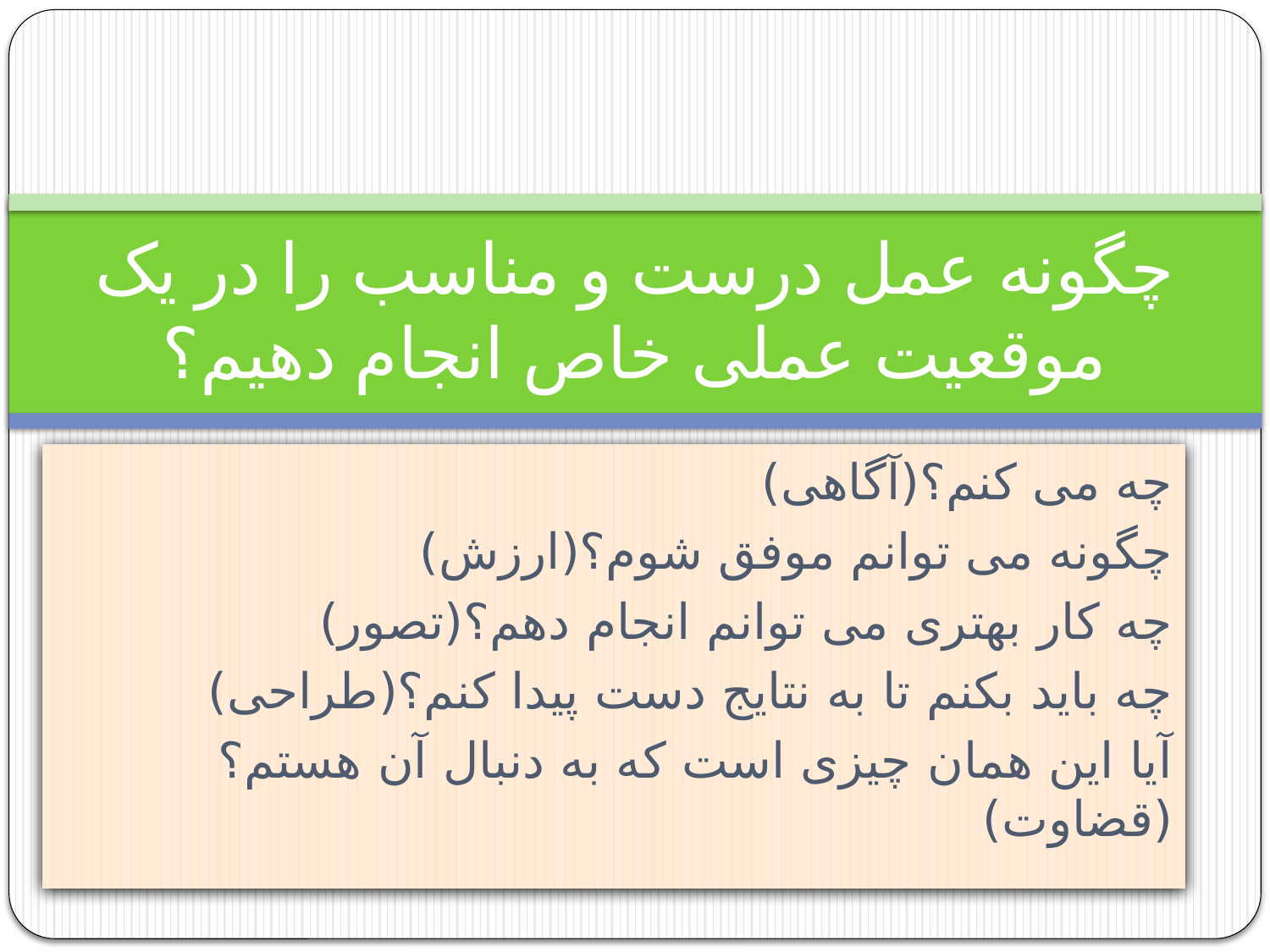

# چگونه عمل درست و مناسب را در یک موقعیت عملی خاص انجام دهیم؟
چه می کنم؟(آگاهی)
چگونه می توانم موفق شوم؟(ارزش)
چه کار بهتری می توانم انجام دهم؟(تصور)
چه باید بکنم تا به نتایج دست پیدا کنم؟(طراحی)
آیا این همان چیزی است که به دنبال آن هستم؟(قضاوت)